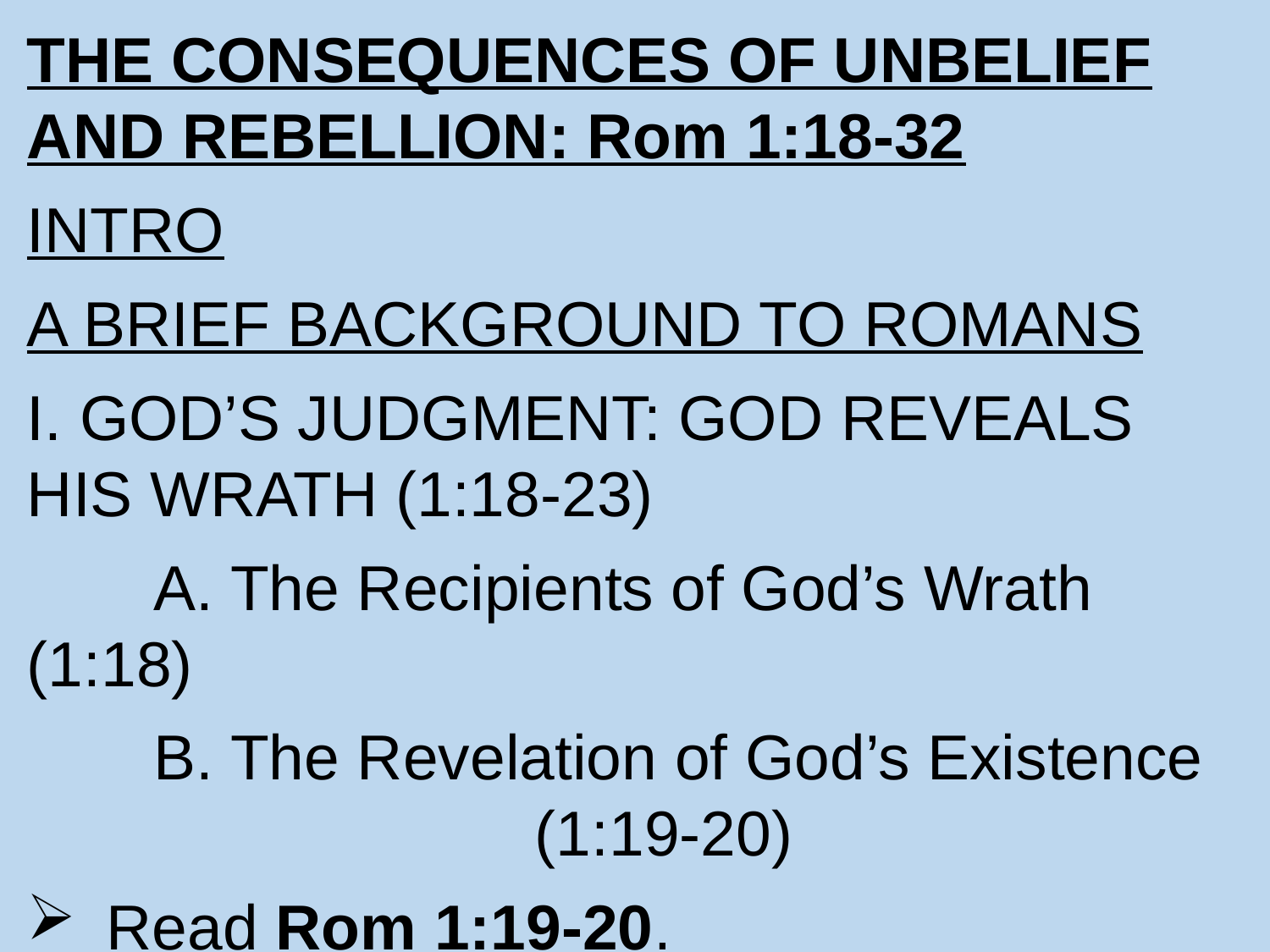

THE CONSEQUENCES OF UNBELIEF AND REBELLION: Rom 1:18-32
INTRO
A BRIEF BACKGROUND TO ROMANS
I. GOD’S JUDGMENT: GOD REVEALS 	HIS WRATH (1:18-23)
	A. The Recipients of God’s Wrath (1:18)
	B. The Revelation of God’s Existence 				(1:19-20)
Read Rom 1:19-20.